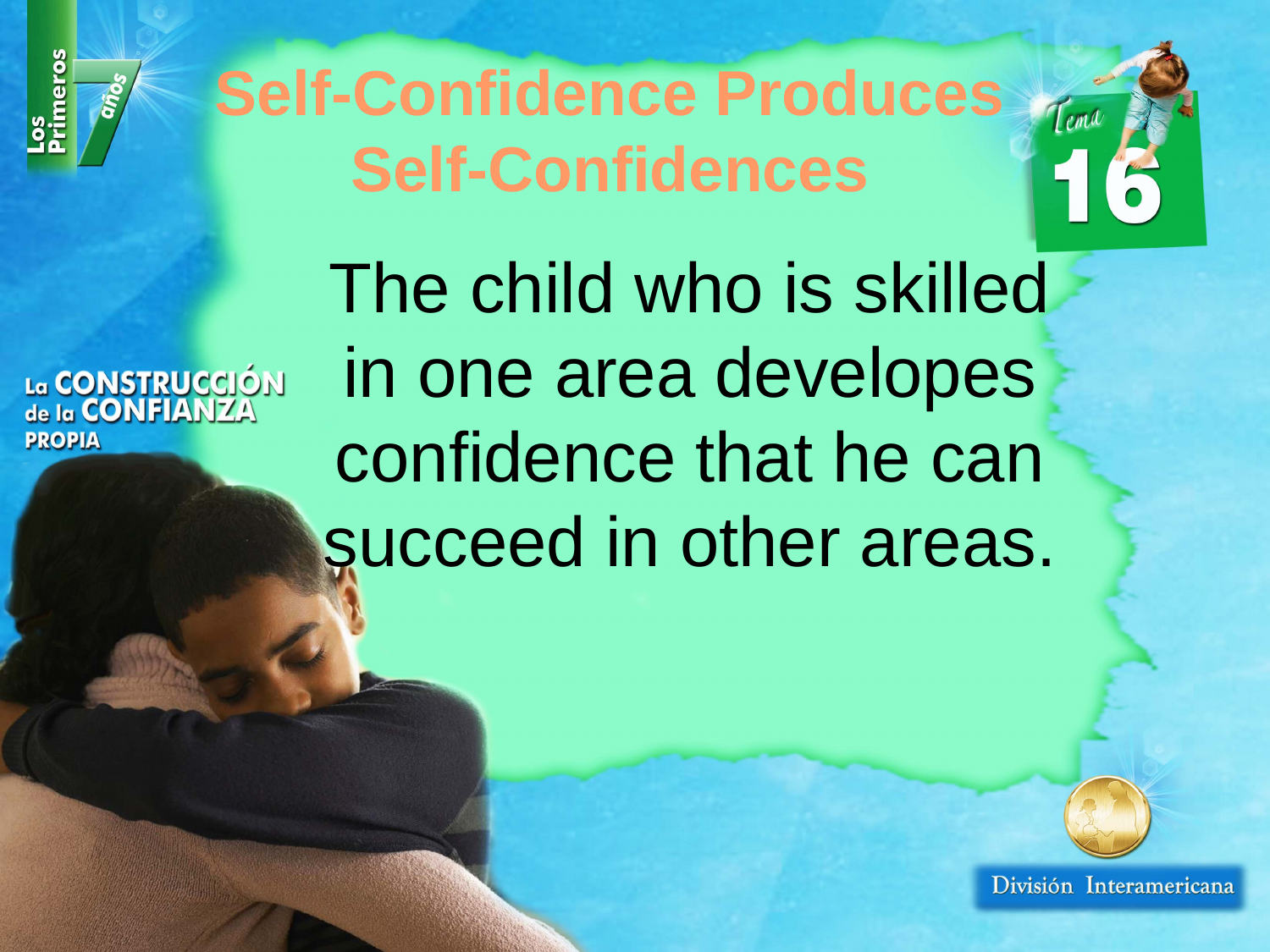

Self-Confidence Produces Self-Confidences
The child who is skilled in one area developes confidence that he can succeed in other areas.